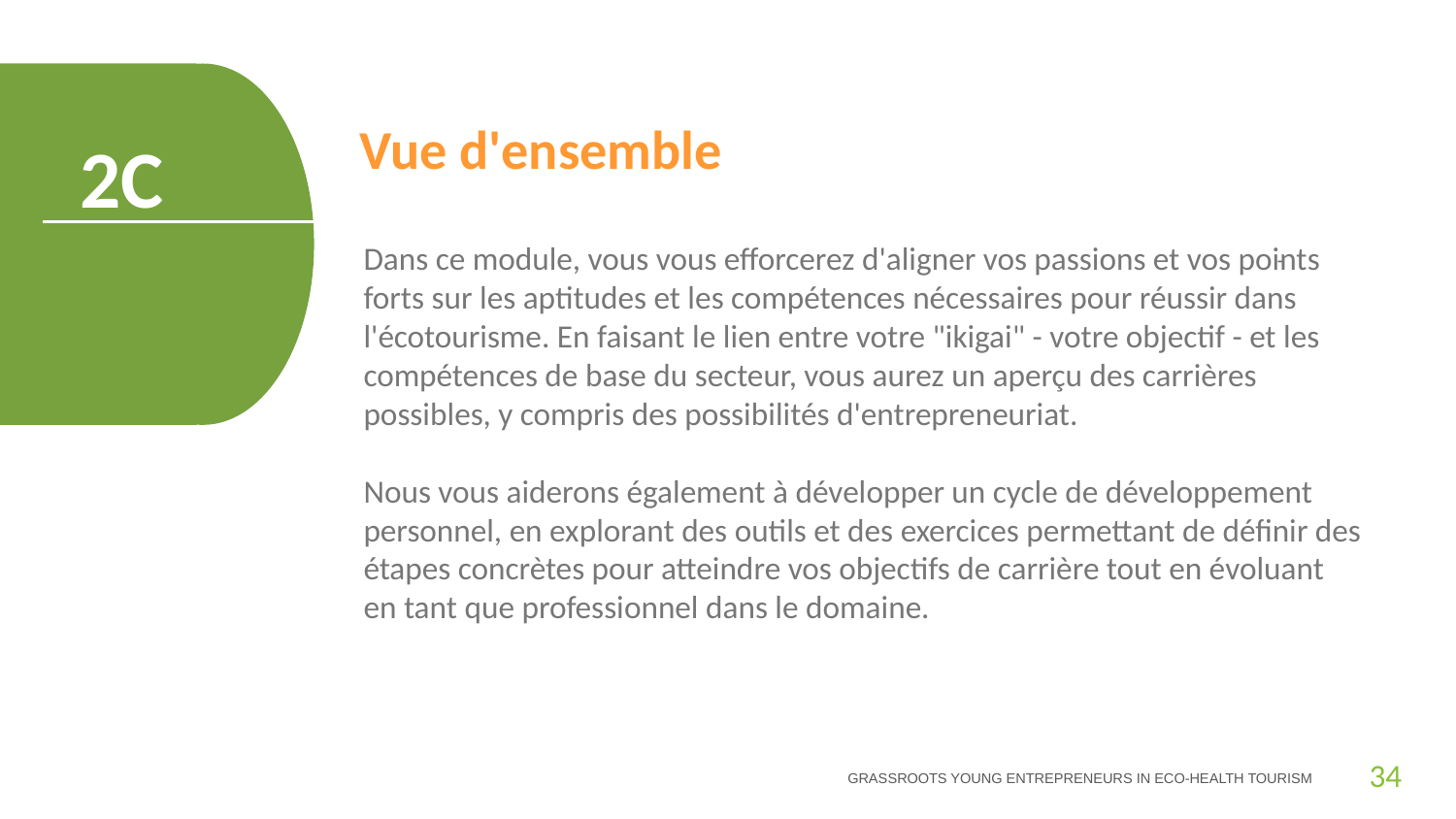

Vue d'ensemble
2C

Dans ce module, vous vous efforcerez d'aligner vos passions et vos points forts sur les aptitudes et les compétences nécessaires pour réussir dans l'écotourisme. En faisant le lien entre votre "ikigai" - votre objectif - et les compétences de base du secteur, vous aurez un aperçu des carrières possibles, y compris des possibilités d'entrepreneuriat.
Nous vous aiderons également à développer un cycle de développement personnel, en explorant des outils et des exercices permettant de définir des étapes concrètes pour atteindre vos objectifs de carrière tout en évoluant en tant que professionnel dans le domaine.
-
34
GRASSROOTS YOUNG ENTREPRENEURS IN ECO-HEALTH TOURISM